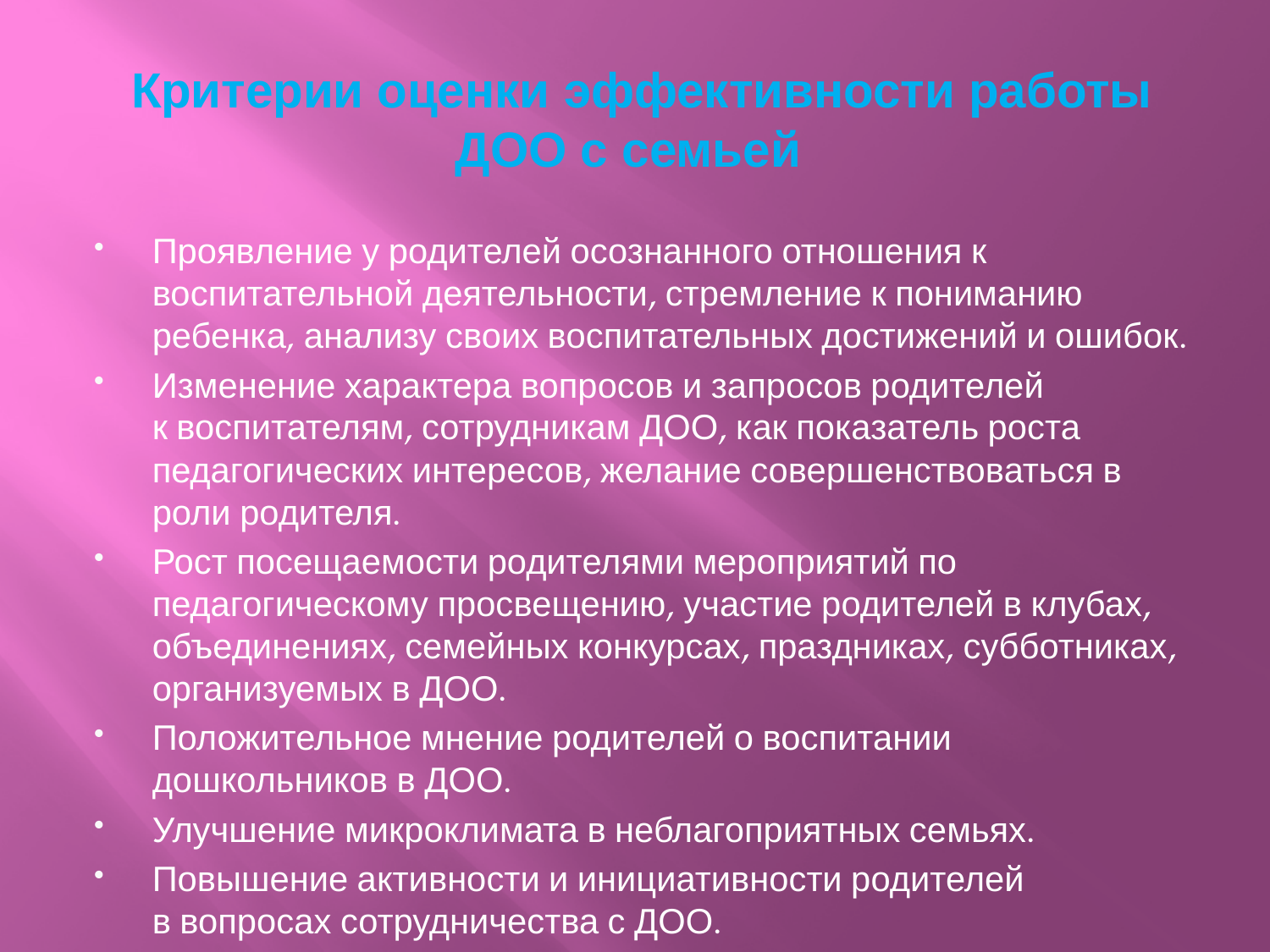

# Критерии оценки эффективности работы ДОО с семьей
Проявление у родителей осознанного отношения к воспитательной деятельности, стремление к пониманию ребенка, анализу своих воспитательных достижений и ошибок.
Изменение характера вопросов и запросов родителей
к воспитателям, сотрудникам ДОО, как показатель роста педагогических интересов, желание совершенствоваться в роли родителя.
Рост посещаемости родителями мероприятий по педагогическому просвещению, участие родителей в клубах, объединениях, семейных конкурсах, праздниках, субботниках, организуемых в ДОО.
Положительное мнение родителей о воспитании дошкольников в ДОО.
Улучшение микроклимата в неблагоприятных семьях.
Повышение активности и инициативности родителей
в вопросах сотрудничества с ДОО.